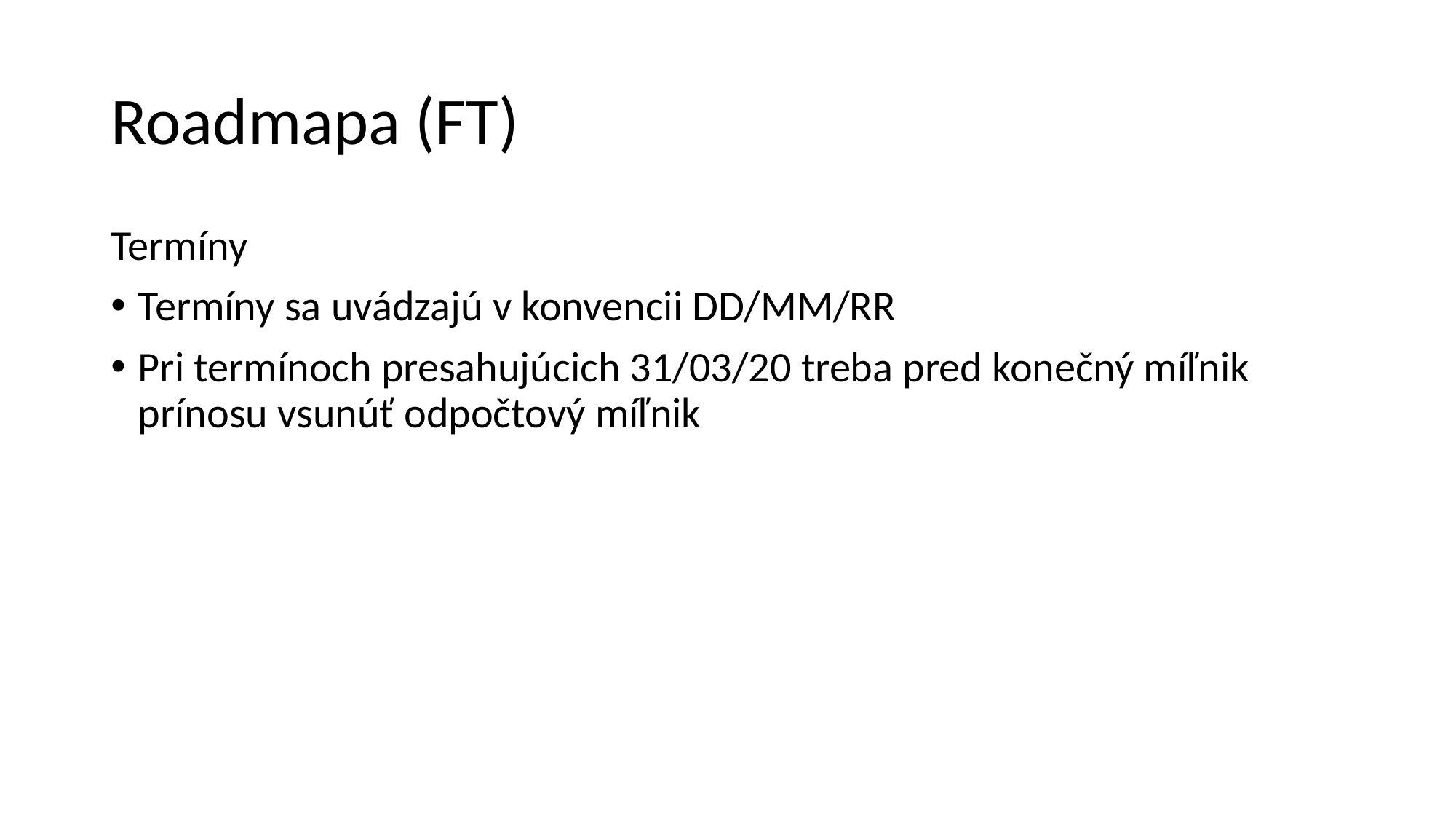

# Roadmapa (FT)
Termíny
Termíny sa uvádzajú v konvencii DD/MM/RR
Pri termínoch presahujúcich 31/03/20 treba pred konečný míľnik prínosu vsunúť odpočtový míľnik